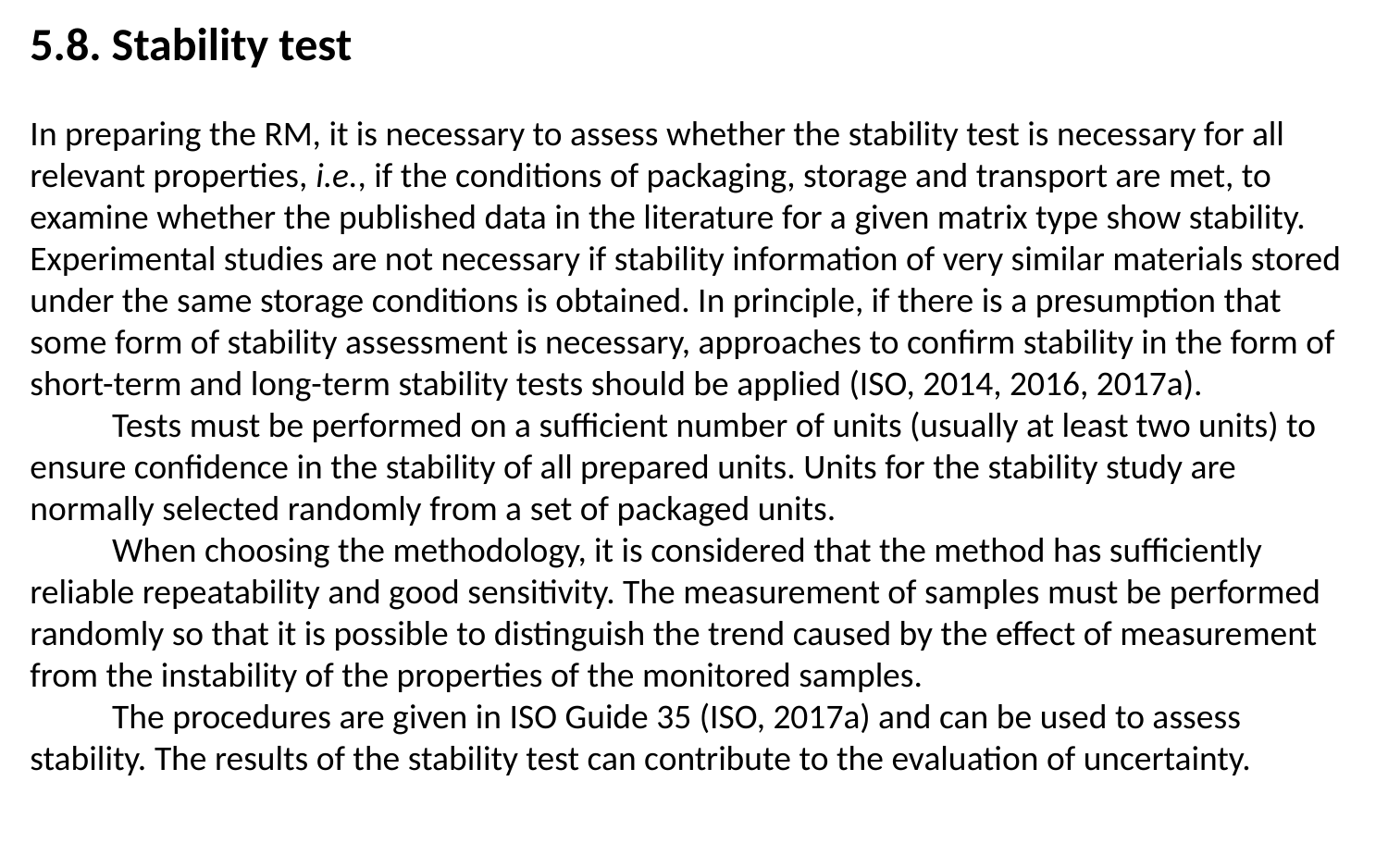

5.8. Stability test

In preparing the RM, it is necessary to assess whether the stability test is necessary for all relevant properties, i.e., if the conditions of packaging, storage and transport are met, to examine whether the published data in the literature for a given matrix type show stability. Experimental studies are not necessary if stability information of very similar materials stored under the same storage conditions is obtained. In principle, if there is a presumption that some form of stability assessment is necessary, approaches to confirm stability in the form of short-term and long-term stability tests should be applied (ISO, 2014, 2016, 2017a).
Tests must be performed on a sufficient number of units (usually at least two units) to ensure confidence in the stability of all prepared units. Units for the stability study are normally selected randomly from a set of packaged units.
When choosing the methodology, it is considered that the method has sufficiently reliable repeatability and good sensitivity. The measurement of samples must be performed randomly so that it is possible to distinguish the trend caused by the effect of measurement from the instability of the properties of the monitored samples.
The procedures are given in ISO Guide 35 (ISO, 2017a) and can be used to assess stability. The results of the stability test can contribute to the evaluation of uncertainty.